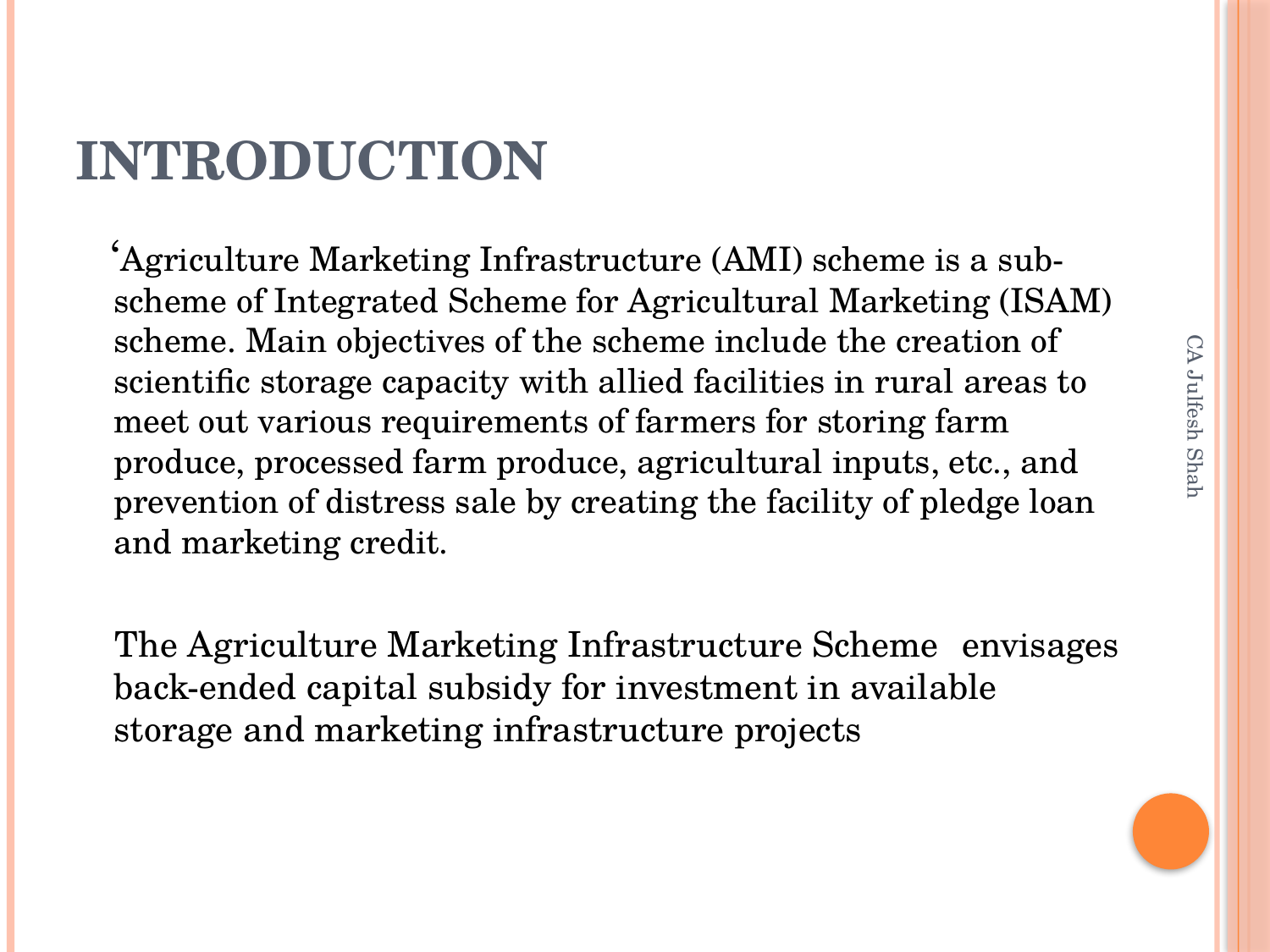

# INTRODUCTION
   ‘Agriculture Marketing Infrastructure (AMI) scheme is a sub-scheme of Integrated Scheme for Agricultural Marketing (ISAM) scheme. Main objectives of the scheme include the creation of scientific storage capacity with allied facilities in rural areas to meet out various requirements of farmers for storing farm produce, processed farm produce, agricultural inputs, etc., and prevention of distress sale by creating the facility of pledge loan and marketing credit.

    The Agriculture Marketing Infrastructure Scheme  envisages back-ended capital subsidy for investment in available storage and marketing infrastructure projects
CA Julfesh Shah